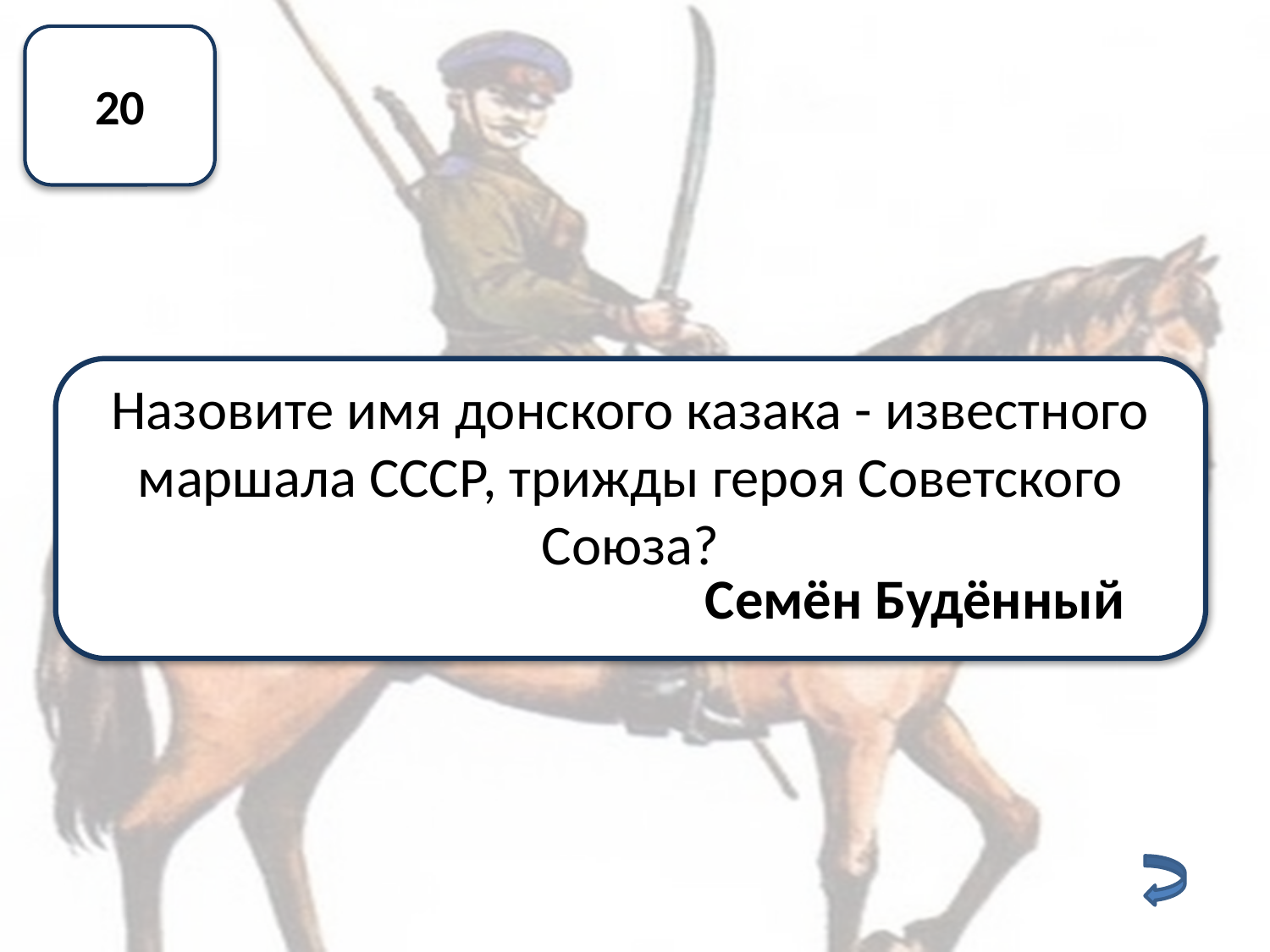

20
Назовите имя донского казака - известного маршала СССР, трижды героя Советского Союза?

Семён Будённый